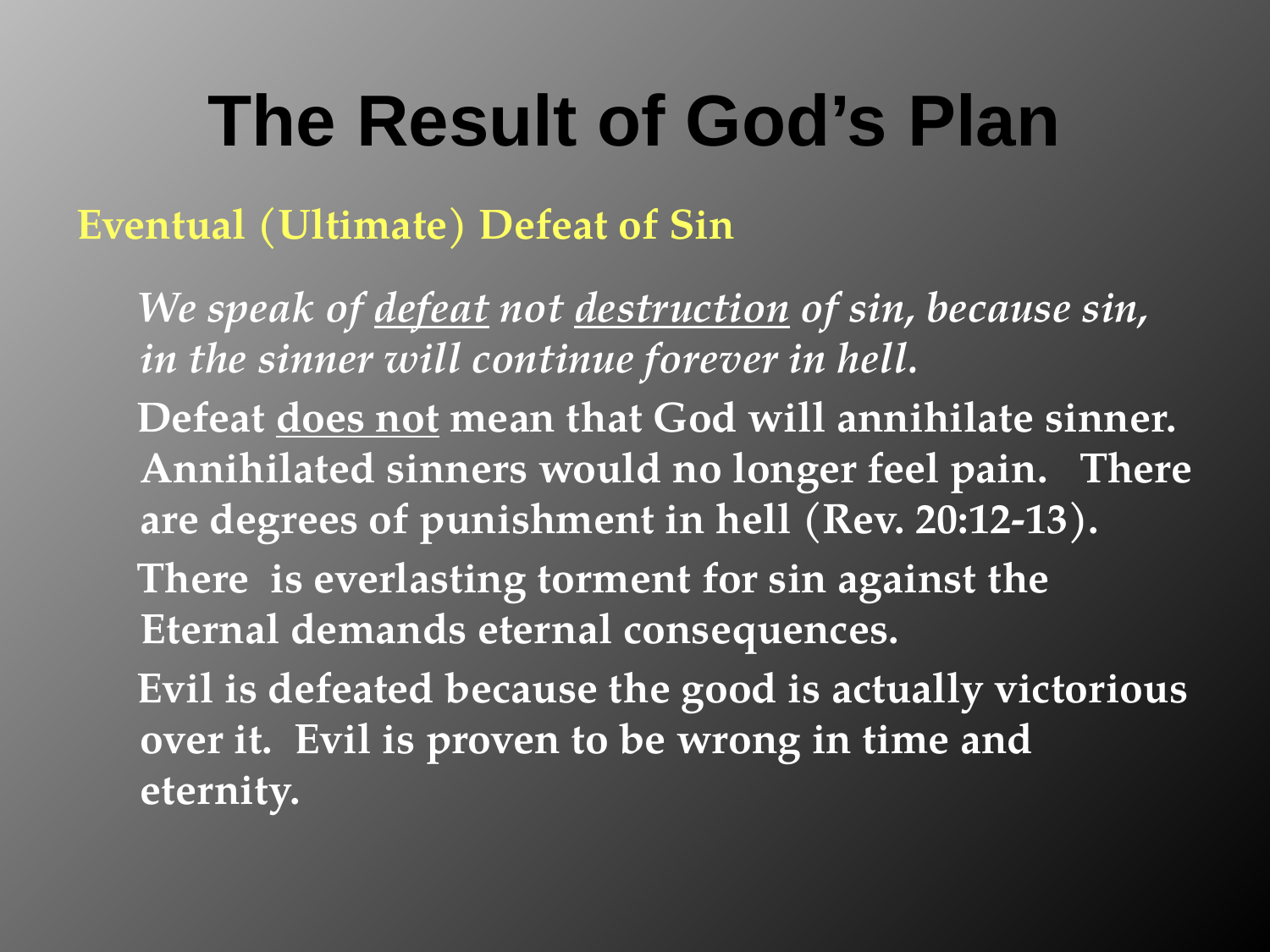

# The Result of God’s Plan
Eventual (Ultimate) Defeat of Sin

We speak of defeat not destruction of sin, because sin, in the sinner will continue forever in hell.
Defeat does not mean that God will annihilate sinner.  Annihilated sinners would no longer feel pain.   There are degrees of punishment in hell (Rev. 20:12-13).
There  is everlasting torment for sin against the Eternal demands eternal consequences.
Evil is defeated because the good is actually victorious over it.  Evil is proven to be wrong in time and eternity.